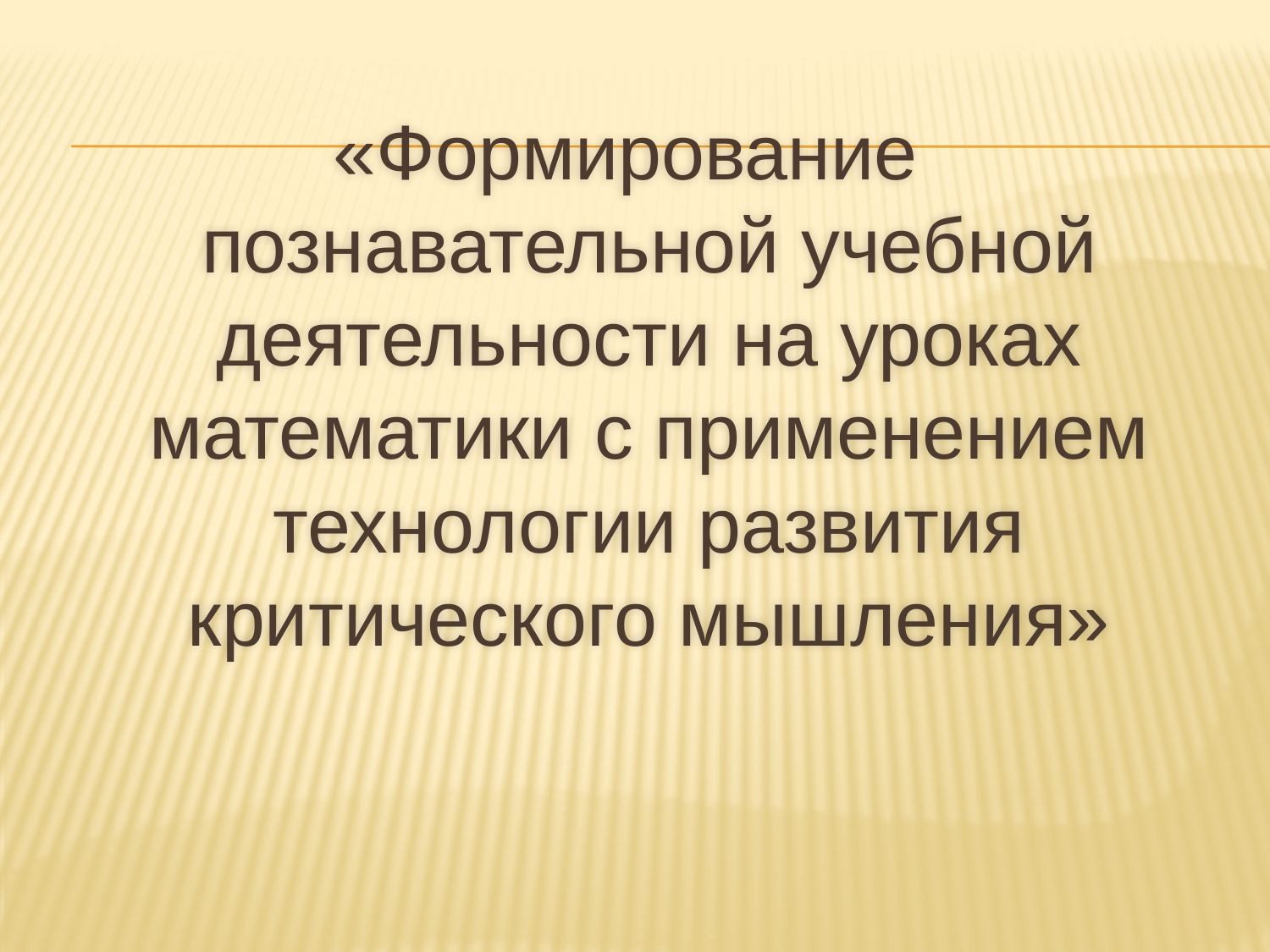

«Формирование познавательной учебной деятельности на уроках математики с применением технологии развития критического мышления»